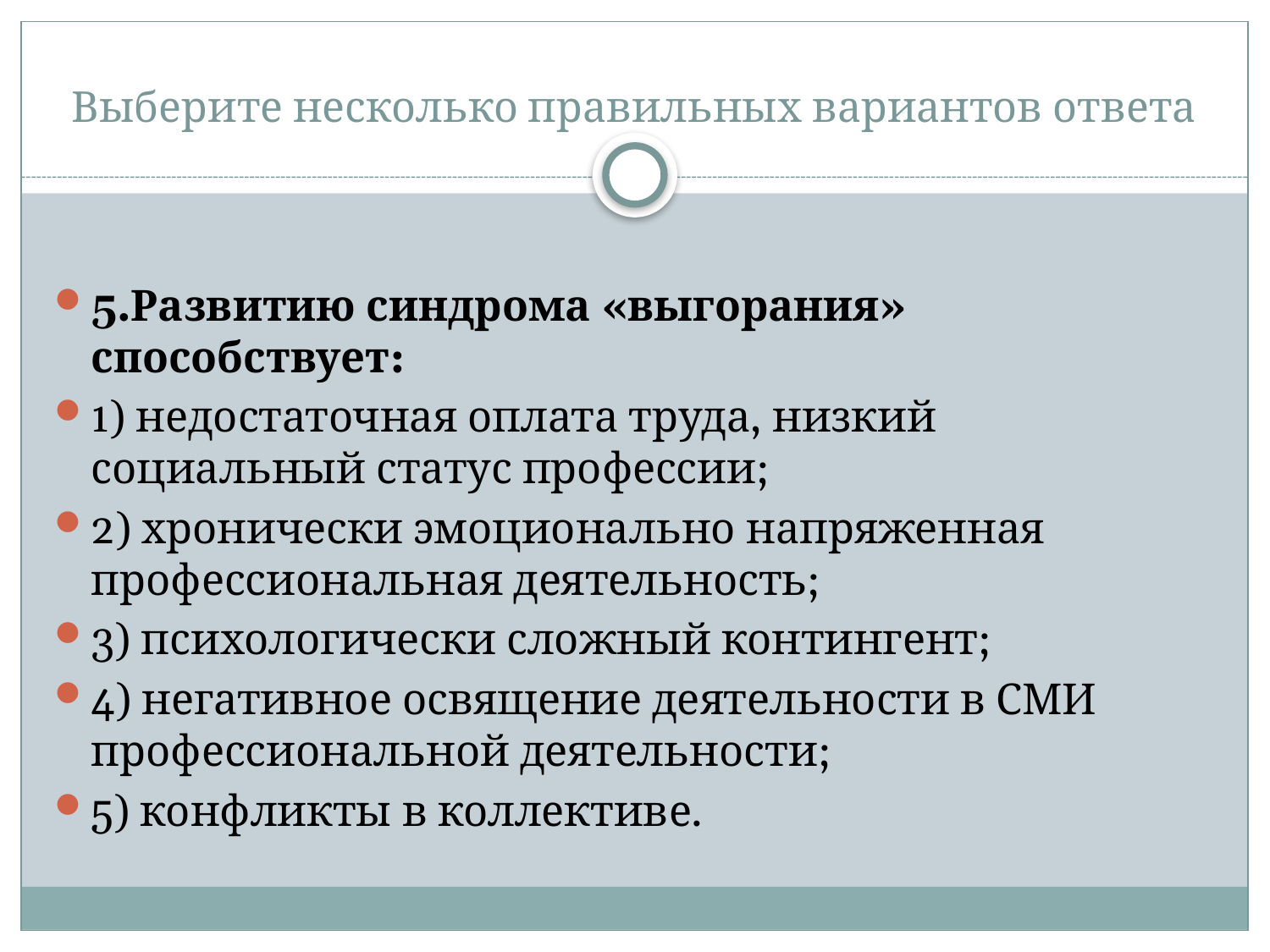

# Выберите несколько правильных вариантов ответа

5.Развитию синдрома «выгорания» способствует:
1) недостаточная оплата труда, низкий социальный статус профессии;
2) хронически эмоционально напряженная профессиональная деятельность;
3) психологически сложный контингент;
4) негативное освящение деятельности в СМИ профессиональной деятельности;
5) конфликты в коллективе.